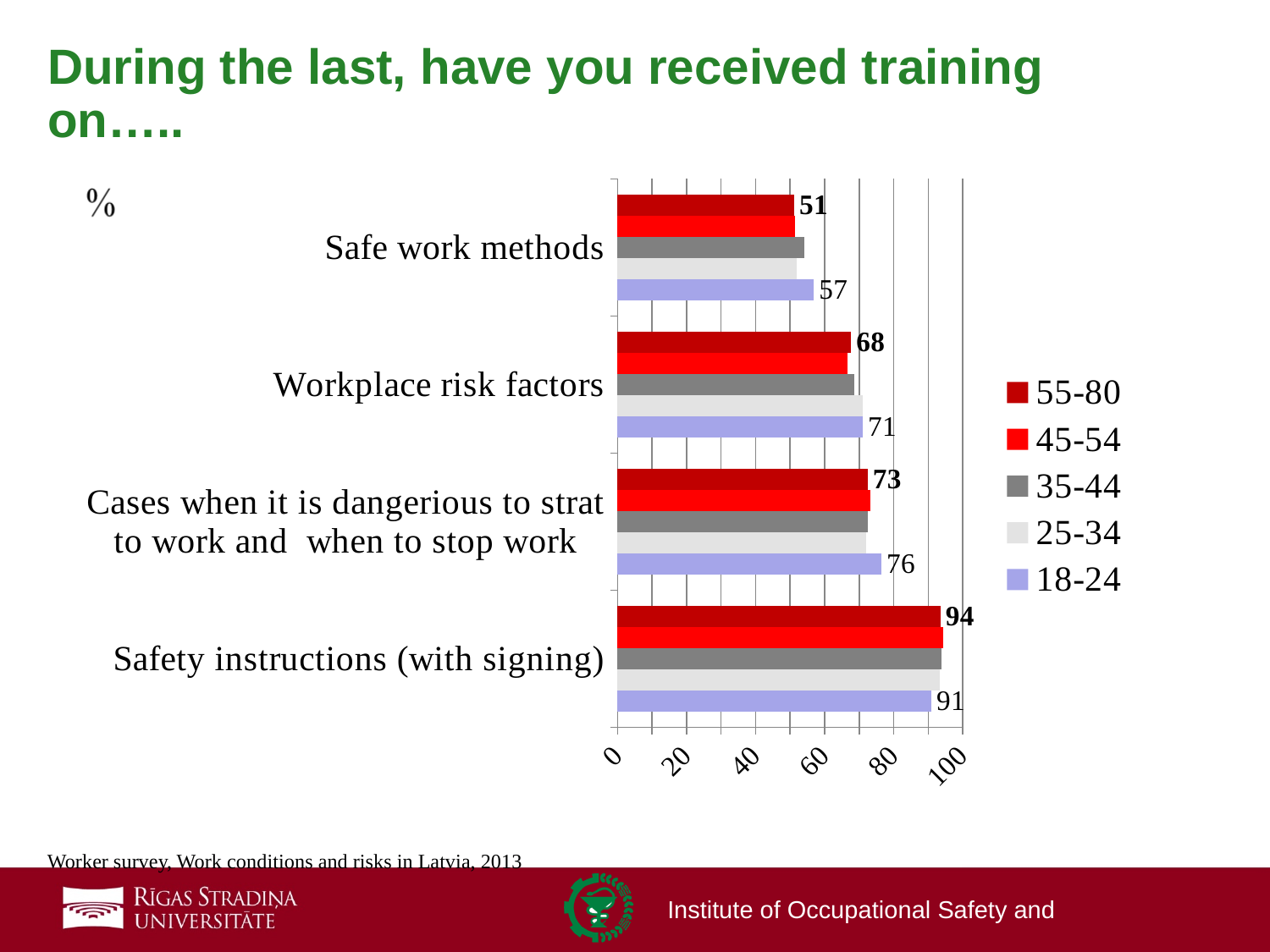

# During the last, have you received training on…..

[unsupported chart]

Worker survey, Work conditions and risks in Latvia, 2013